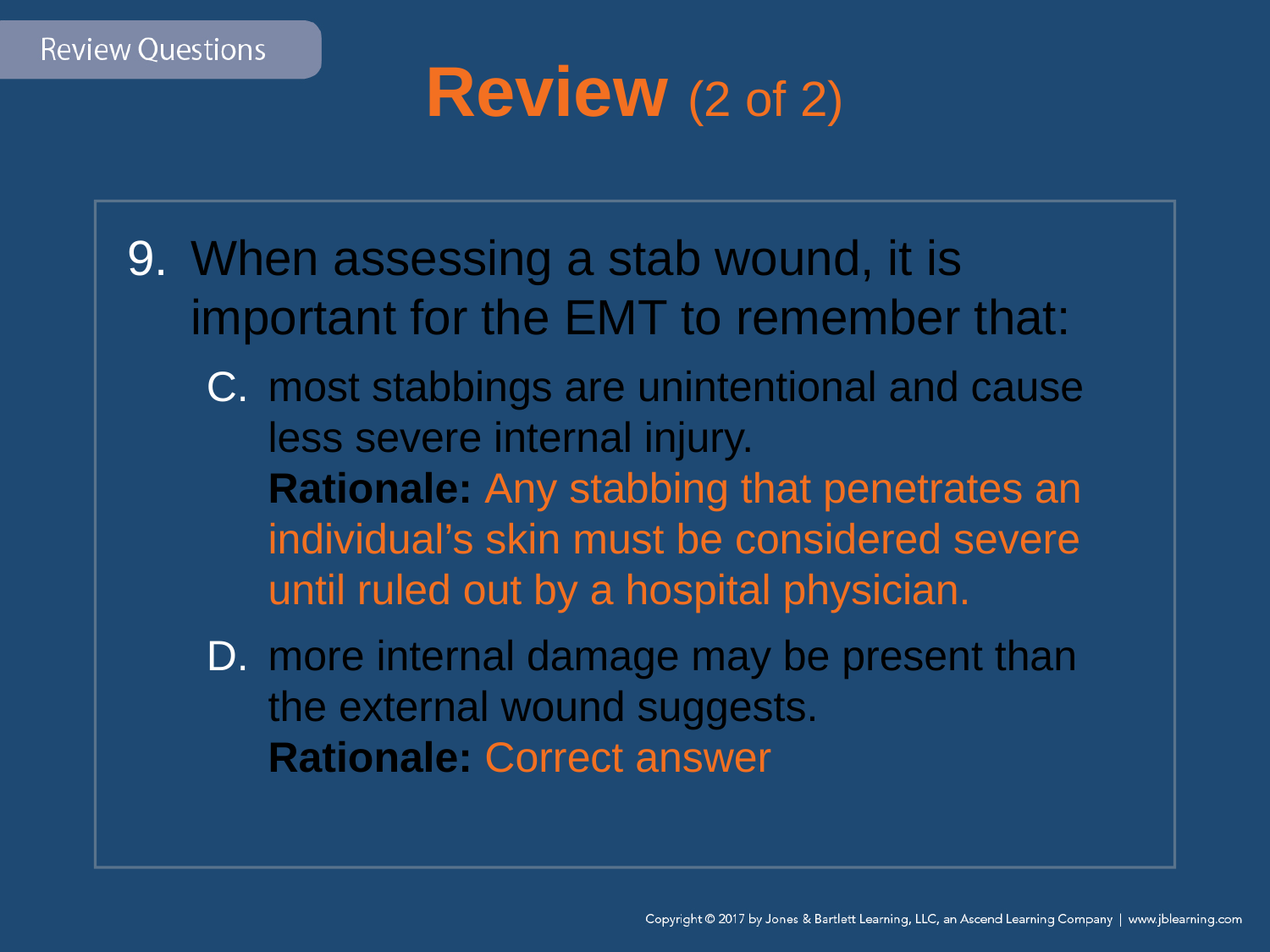

# Review (2 of 2)
When assessing a stab wound, it is important for the EMT to remember that:
most stabbings are unintentional and cause less severe internal injury.
Rationale: Any stabbing that penetrates an individual’s skin must be considered severe until ruled out by a hospital physician.
more internal damage may be present than the external wound suggests.
Rationale: Correct answer